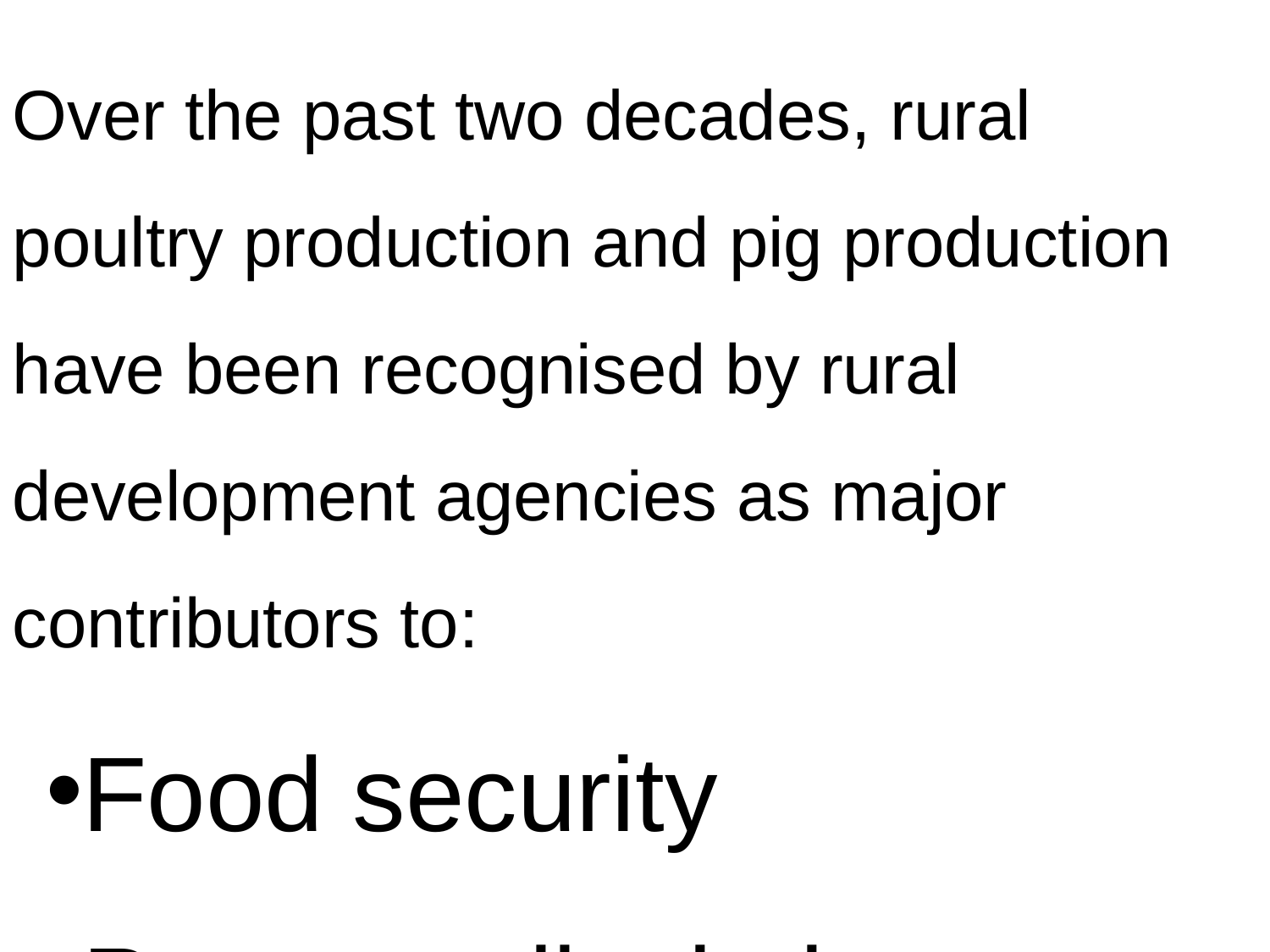

Over the past two decades, rural poultry production and pig production have been recognised by rural development agencies as major contributors to:
Food security
Poverty alleviation